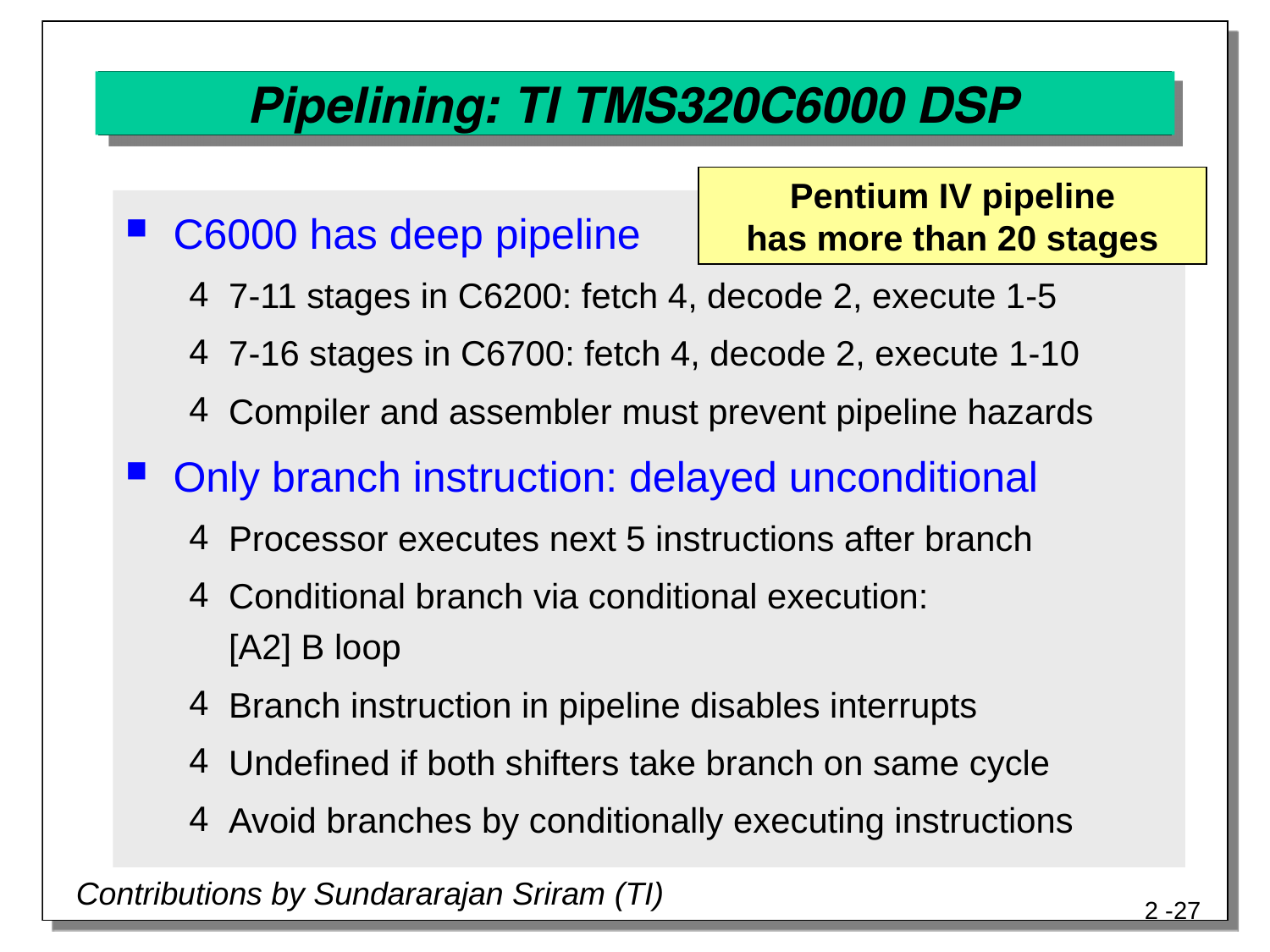

# Pipelining: TI TMS320C6000 DSP
Pentium IV pipeline
has more than 20 stages
C6000 has deep pipeline
7-11 stages in C6200: fetch 4, decode 2, execute 1-5
7-16 stages in C6700: fetch 4, decode 2, execute 1-10
Compiler and assembler must prevent pipeline hazards
Only branch instruction: delayed unconditional
Processor executes next 5 instructions after branch
Conditional branch via conditional execution:
[A2] B loop
Branch instruction in pipeline disables interrupts
Undefined if both shifters take branch on same cycle
Avoid branches by conditionally executing instructions
Contributions by Sundararajan Sriram (TI)